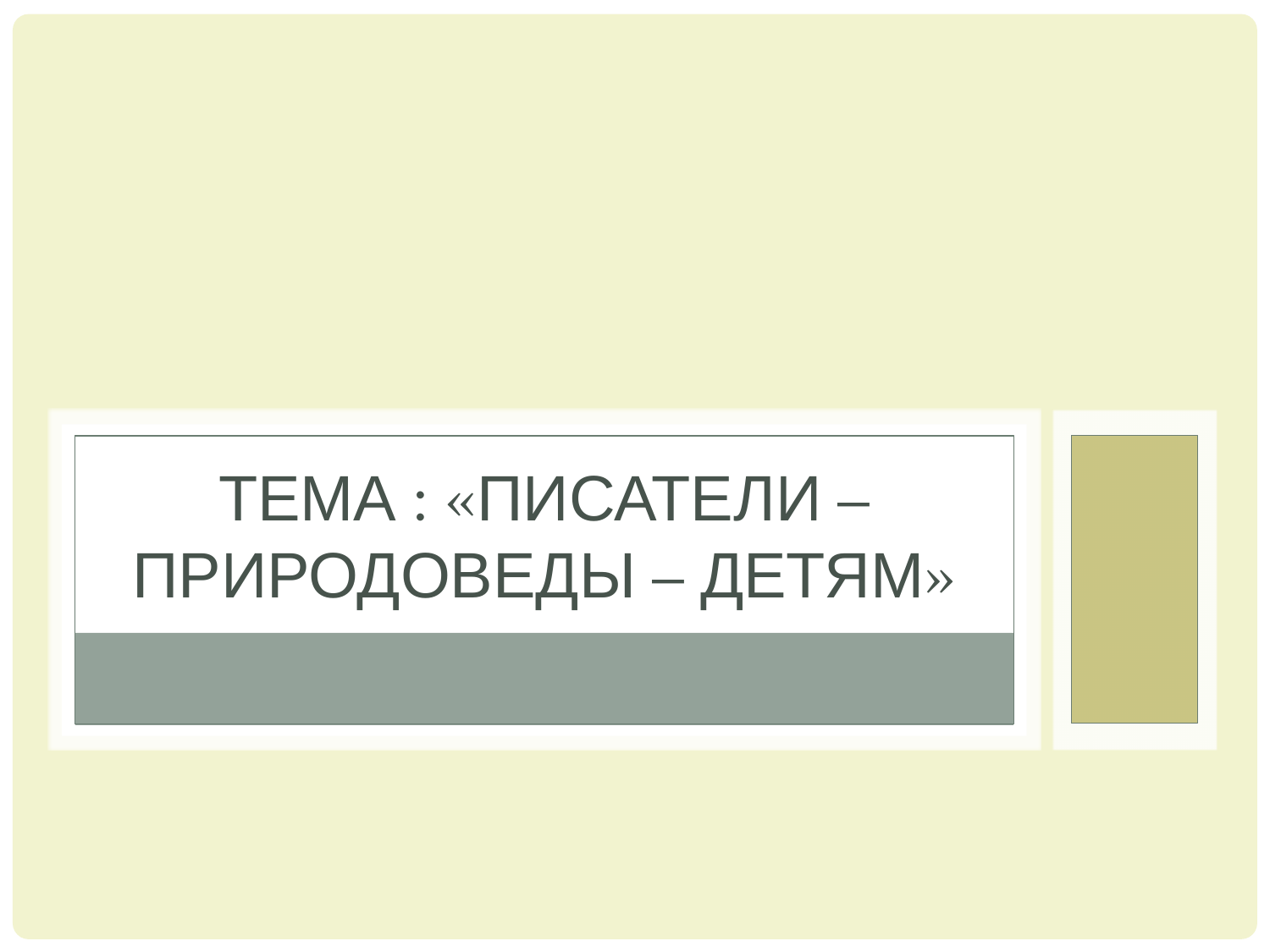

# Тема : «Писатели – природоведы – детям»